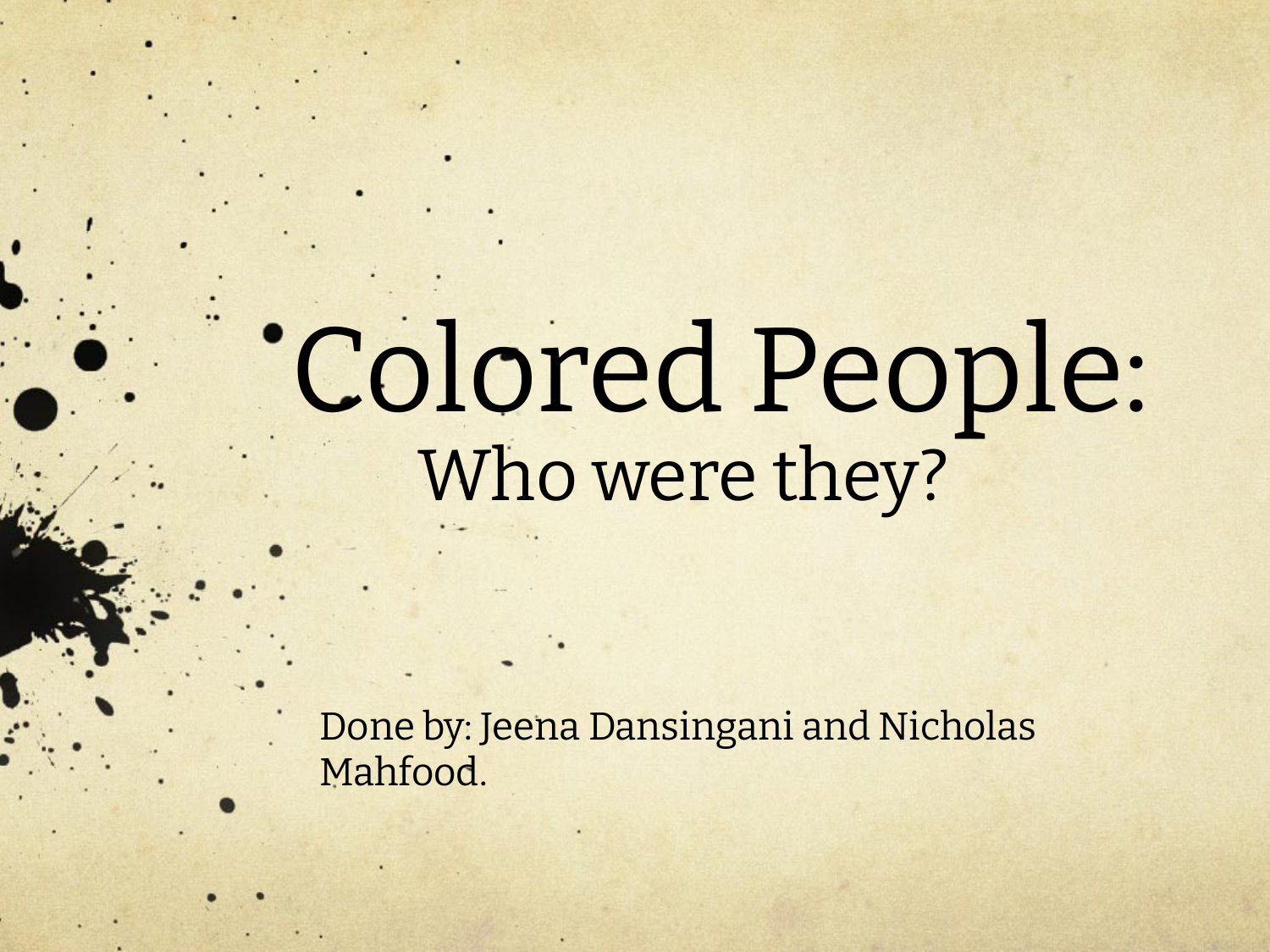

# Colored People: Who were they?
Done by: Jeena Dansingani and Nicholas Mahfood.